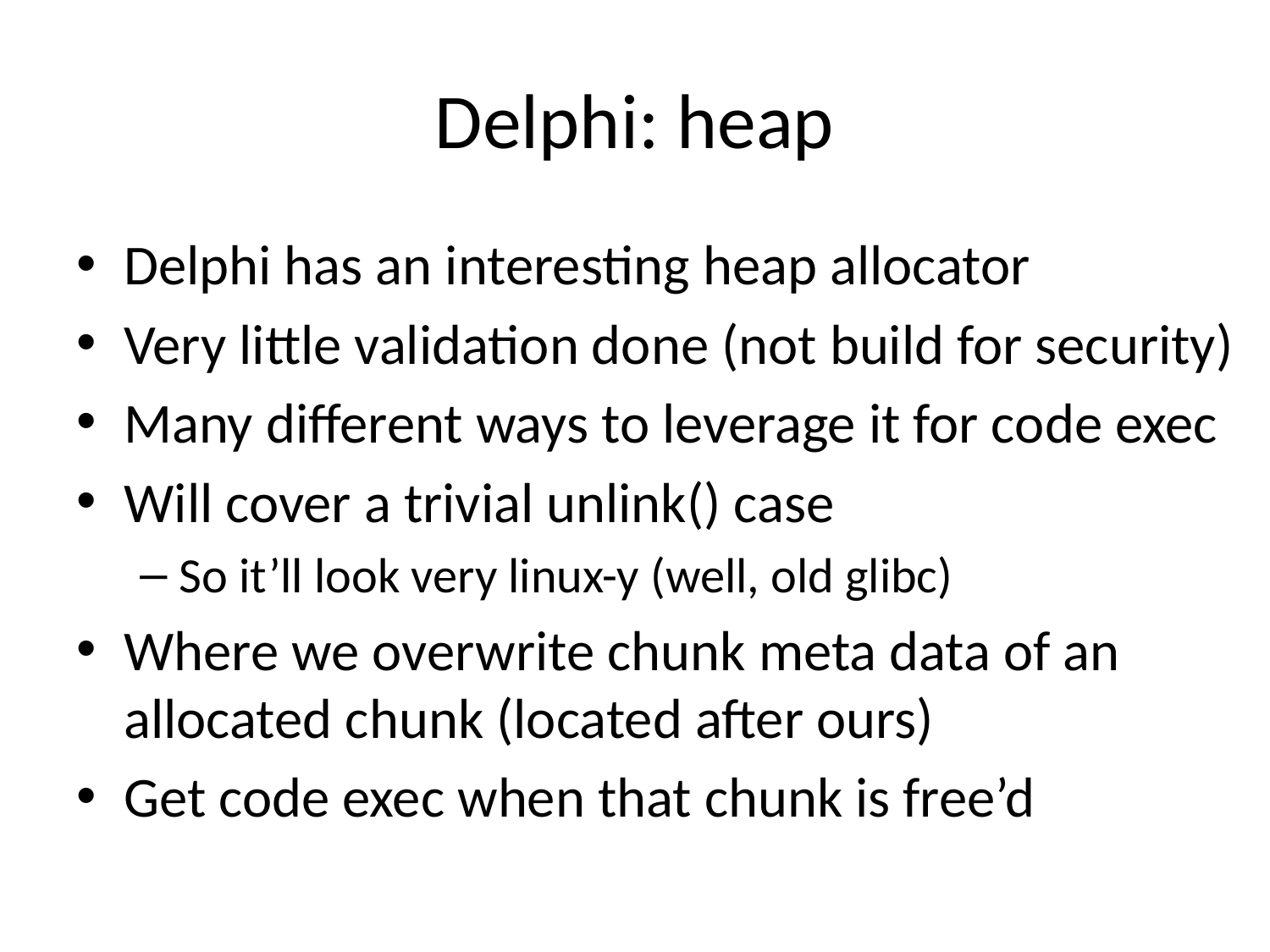

# Delphi: heap
Delphi has an interesting heap allocator
Very little validation done (not build for security)
Many different ways to leverage it for code exec
Will cover a trivial unlink() case
So it’ll look very linux-y (well, old glibc)
Where we overwrite chunk meta data of an allocated chunk (located after ours)
Get code exec when that chunk is free’d